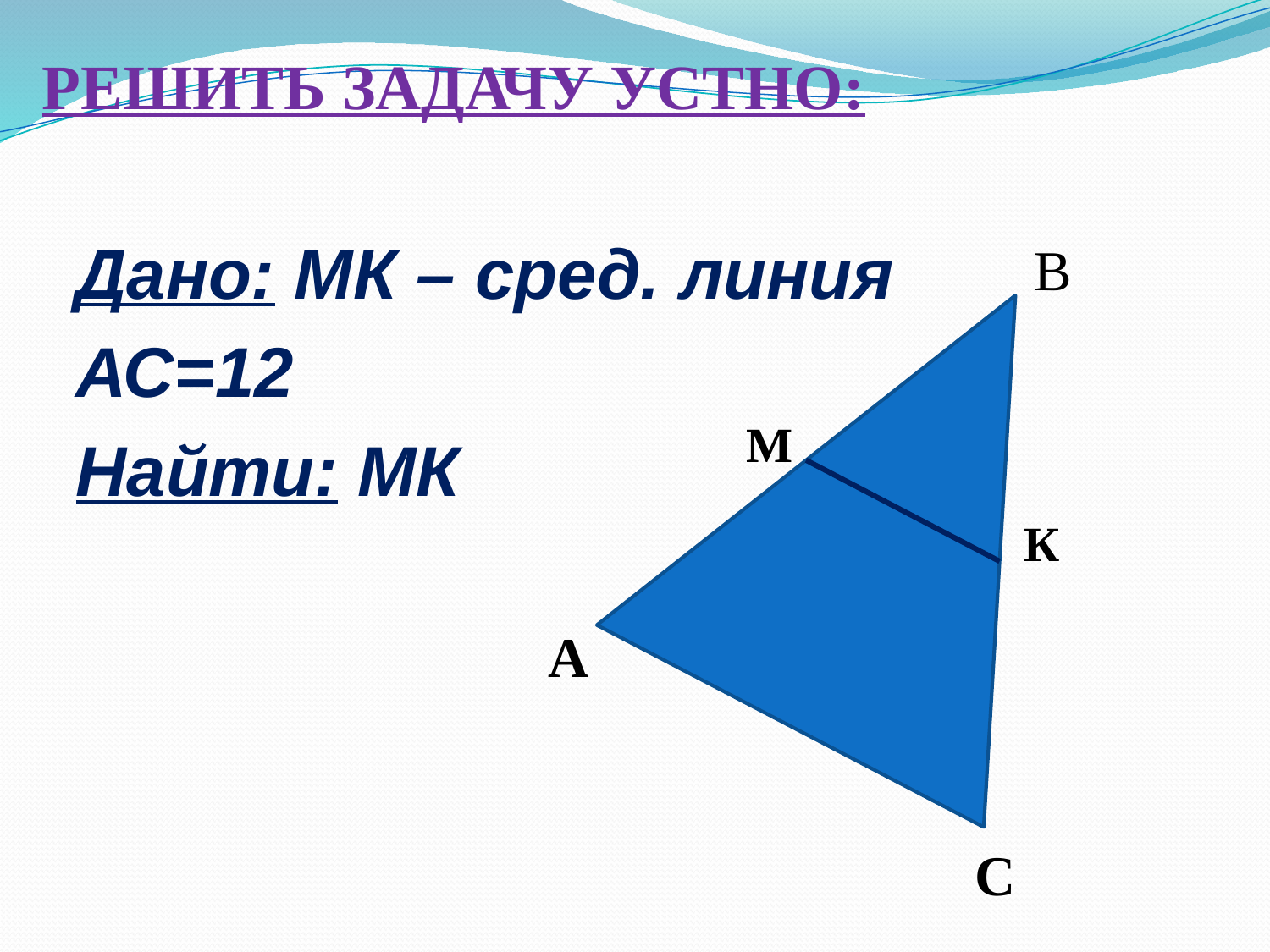

РЕШИТЬ ЗАДАЧУ УСТНО:
Дано: MК – сред. линия
АС=12
Найти: MК
В

М
К
А
С